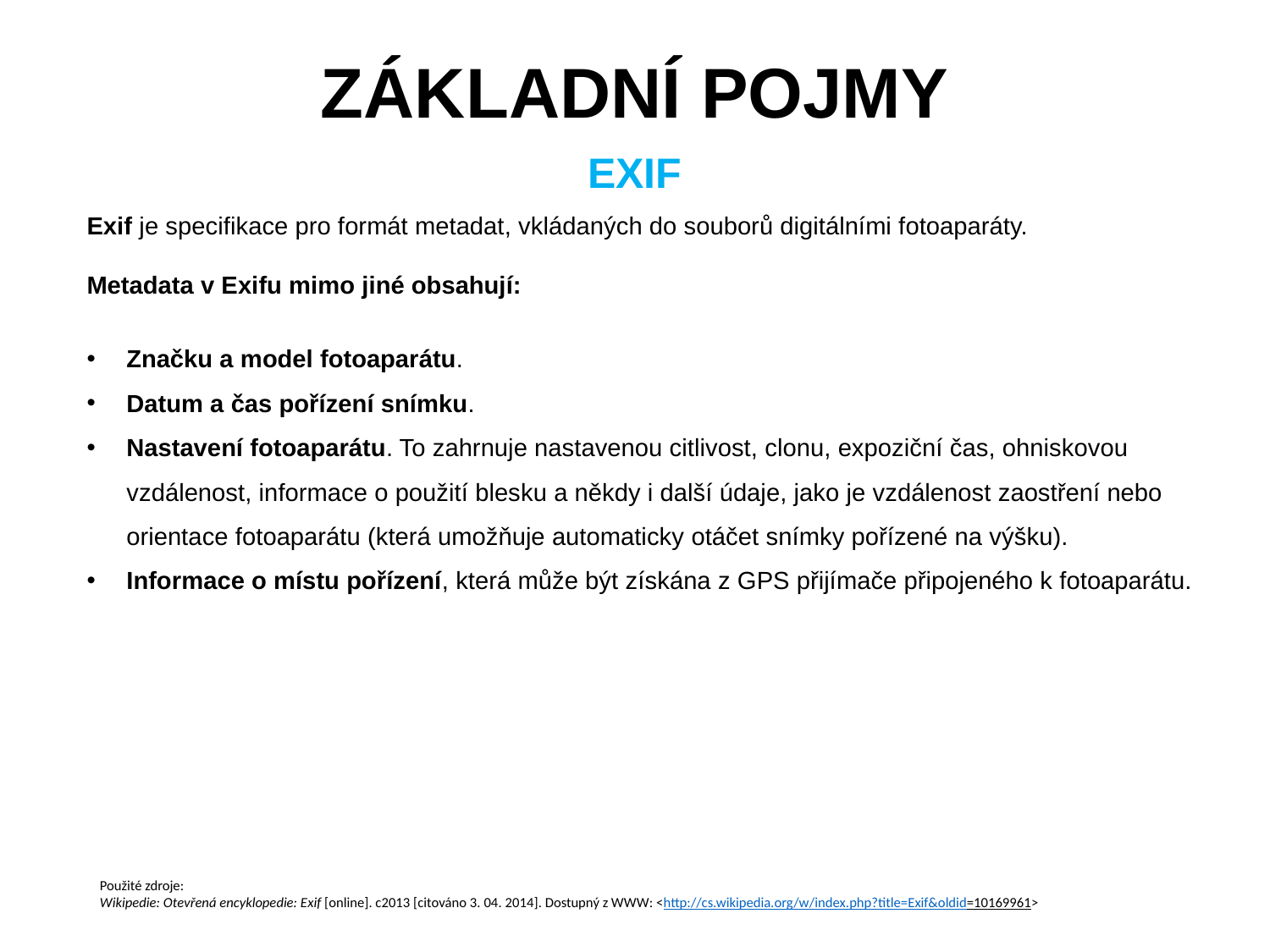

# Základní pojmy
EXIF
Exif je specifikace pro formát metadat, vkládaných do souborů digitálními fotoaparáty.

Metadata v Exifu mimo jiné obsahují:

Značku a model fotoaparátu.
Datum a čas pořízení snímku.
Nastavení fotoaparátu. To zahrnuje nastavenou citlivost, clonu, expoziční čas, ohniskovou vzdálenost, informace o použití blesku a někdy i další údaje, jako je vzdálenost zaostření nebo orientace fotoaparátu (která umožňuje automaticky otáčet snímky pořízené na výšku).
Informace o místu pořízení, která může být získána z GPS přijímače připojeného k fotoaparátu.
Použité zdroje:
Wikipedie: Otevřená encyklopedie: Exif [online]. c2013 [citováno 3. 04. 2014]. Dostupný z WWW: <http://cs.wikipedia.org/w/index.php?title=Exif&oldid=10169961>